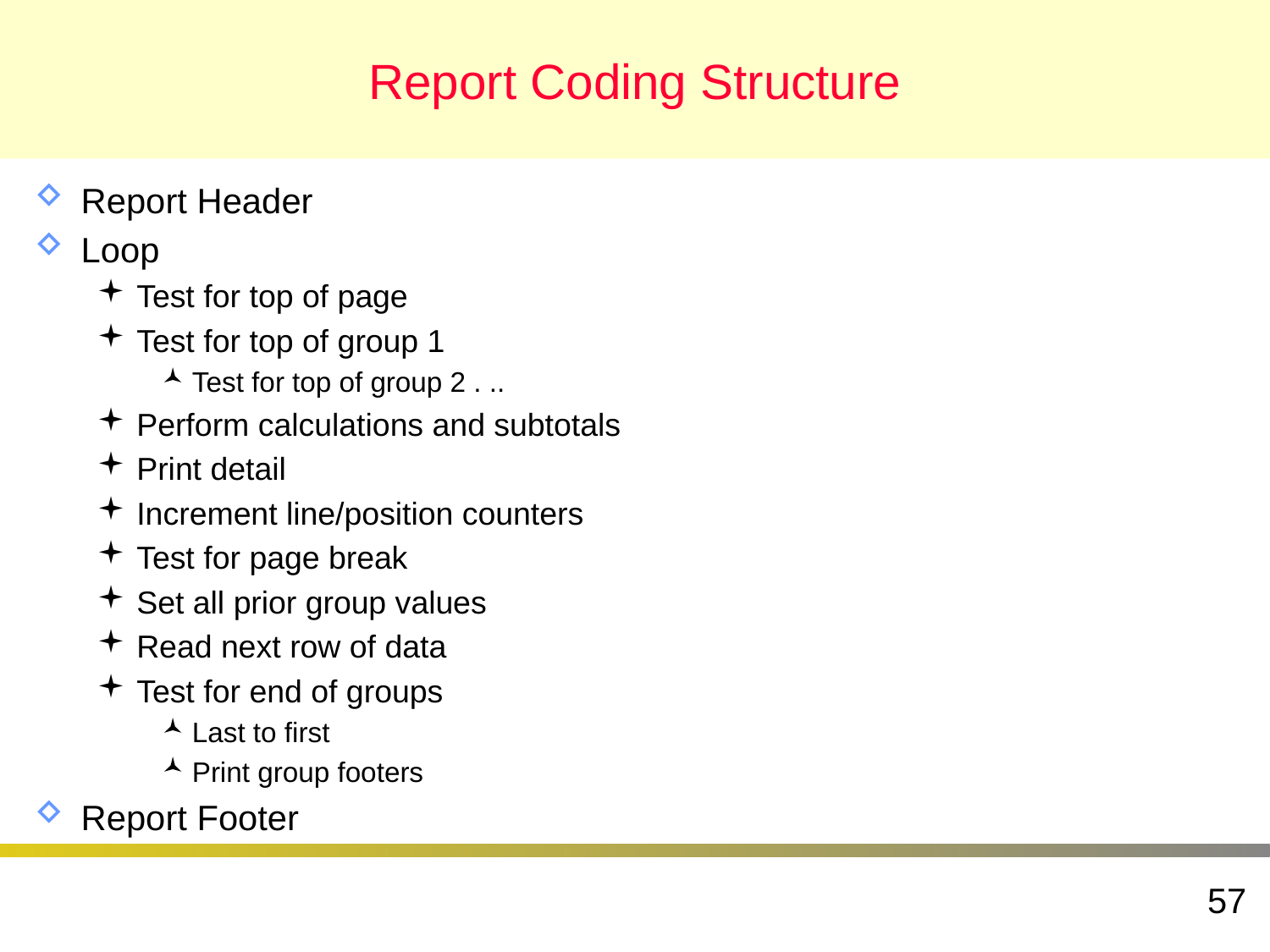

# Report Coding Structure
Report Header
Loop
Test for top of page
Test for top of group 1
Test for top of group 2 . ..
Perform calculations and subtotals
Print detail
Increment line/position counters
Test for page break
Set all prior group values
Read next row of data
Test for end of groups
Last to first
Print group footers
Report Footer
57